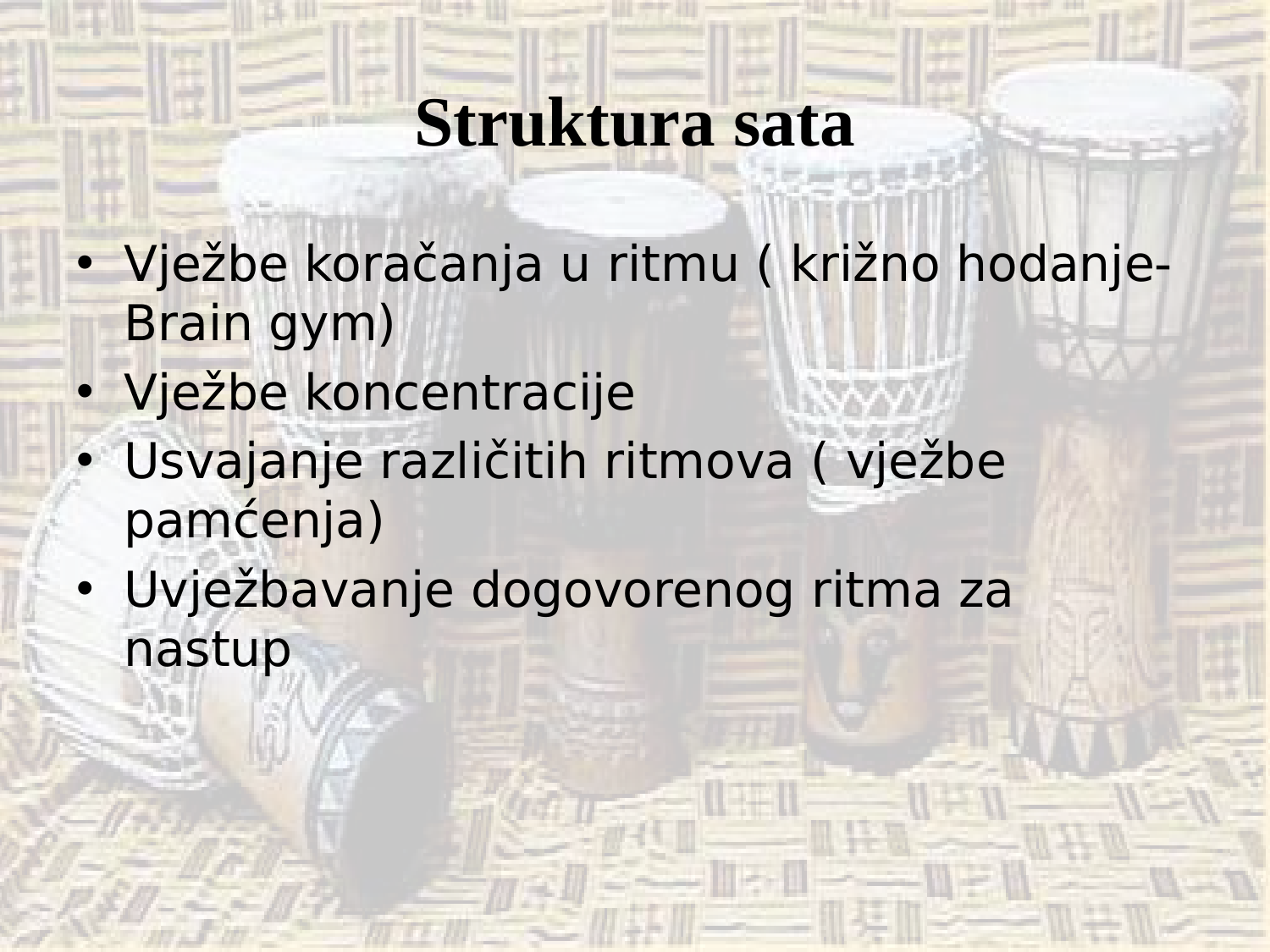

# Struktura sata
Vježbe koračanja u ritmu ( križno hodanje-Brain gym)
Vježbe koncentracije
Usvajanje različitih ritmova ( vježbe pamćenja)
Uvježbavanje dogovorenog ritma za nastup